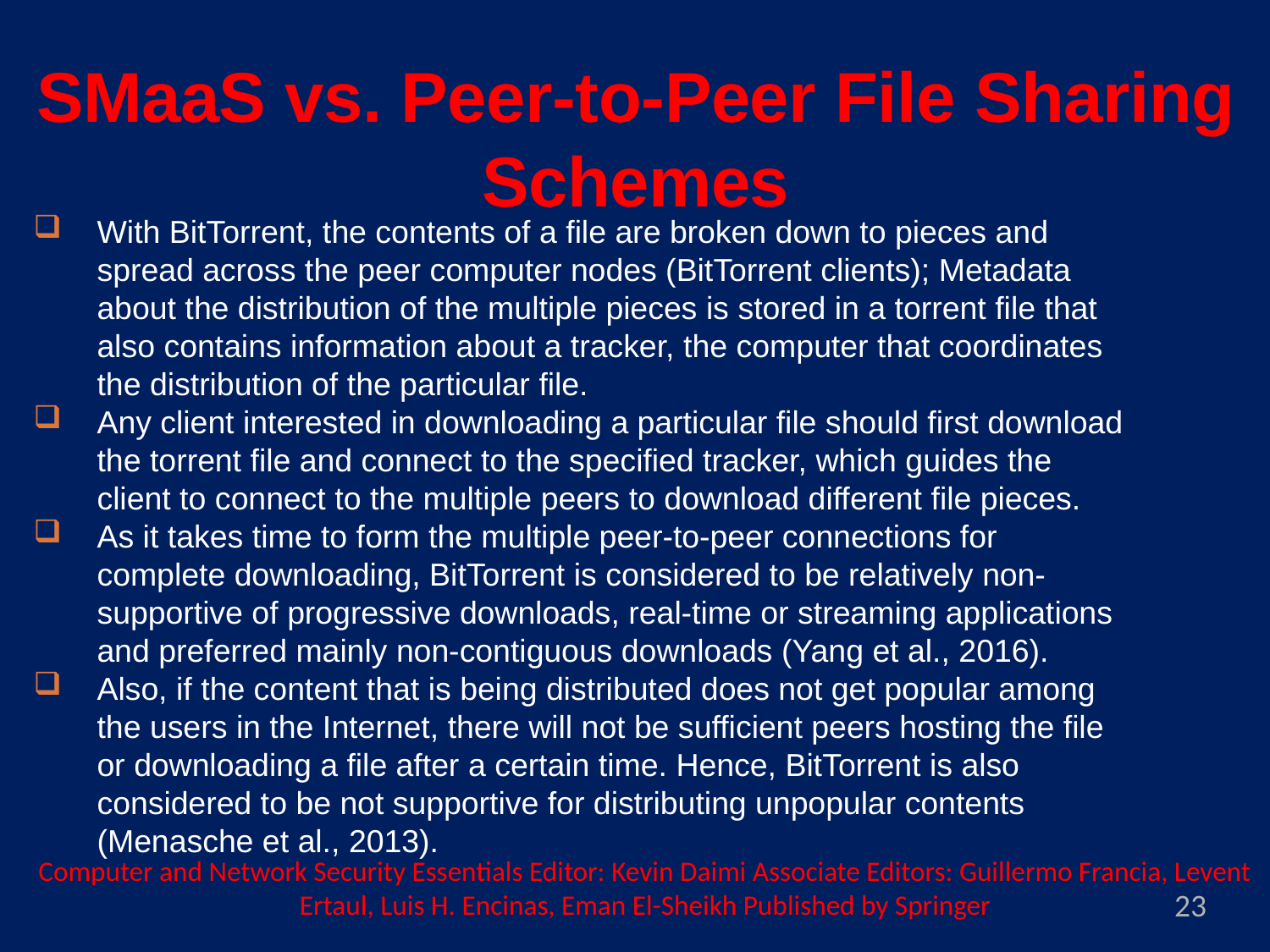

SMaaS vs. Peer-to-Peer File Sharing Schemes
With BitTorrent, the contents of a file are broken down to pieces and spread across the peer computer nodes (BitTorrent clients); Metadata about the distribution of the multiple pieces is stored in a torrent file that also contains information about a tracker, the computer that coordinates the distribution of the particular file.
Any client interested in downloading a particular file should first download the torrent file and connect to the specified tracker, which guides the client to connect to the multiple peers to download different file pieces.
As it takes time to form the multiple peer-to-peer connections for complete downloading, BitTorrent is considered to be relatively non-supportive of progressive downloads, real-time or streaming applications and preferred mainly non-contiguous downloads (Yang et al., 2016).
Also, if the content that is being distributed does not get popular among the users in the Internet, there will not be sufficient peers hosting the file or downloading a file after a certain time. Hence, BitTorrent is also considered to be not supportive for distributing unpopular contents (Menasche et al., 2013).
Computer and Network Security Essentials Editor: Kevin Daimi Associate Editors: Guillermo Francia, Levent Ertaul, Luis H. Encinas, Eman El-Sheikh Published by Springer
23